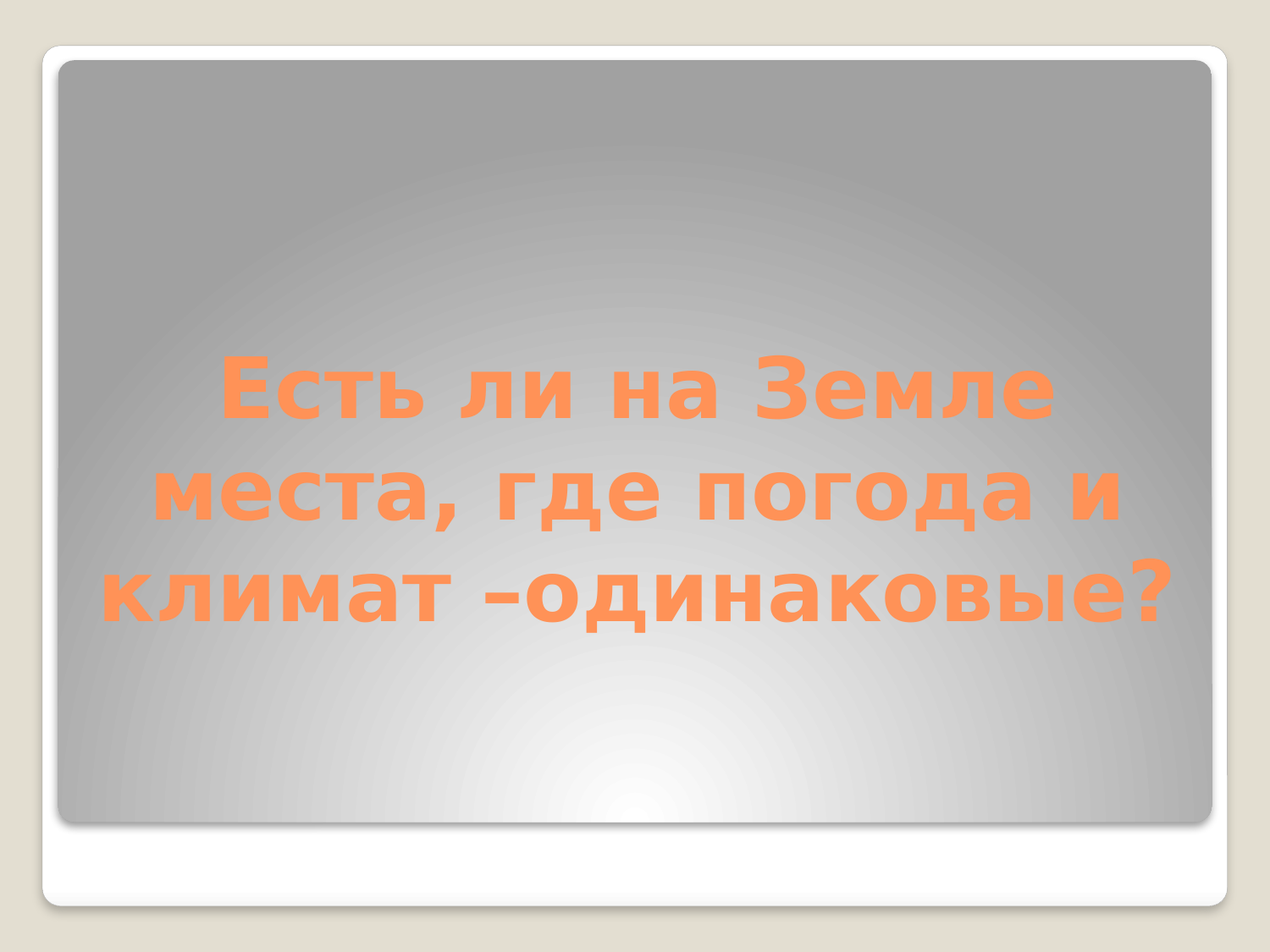

# Есть ли на Земле места, где погода и климат –одинаковые?